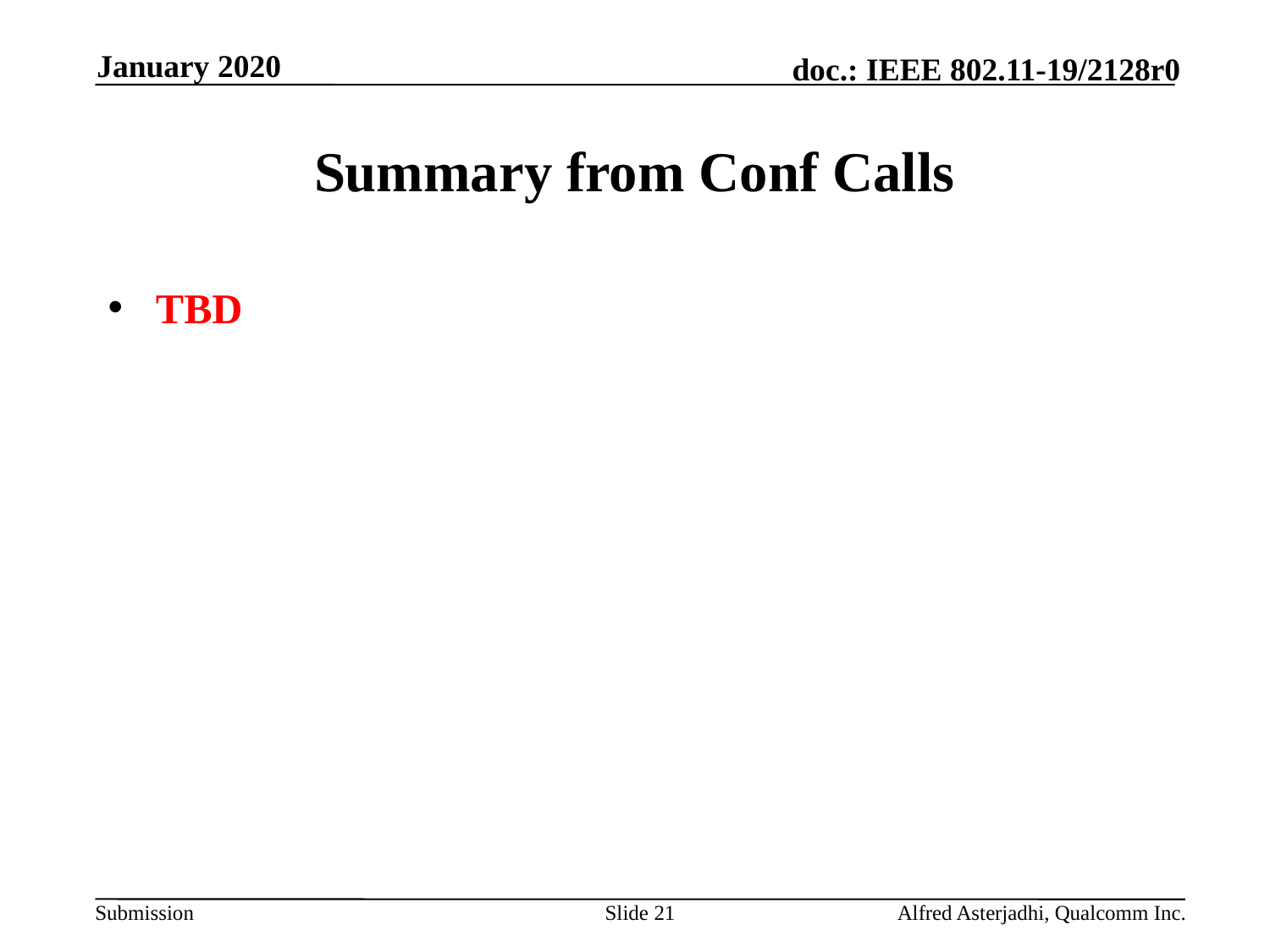

January 2020
# Summary from Conf Calls
TBD
Slide 21
Alfred Asterjadhi, Qualcomm Inc.